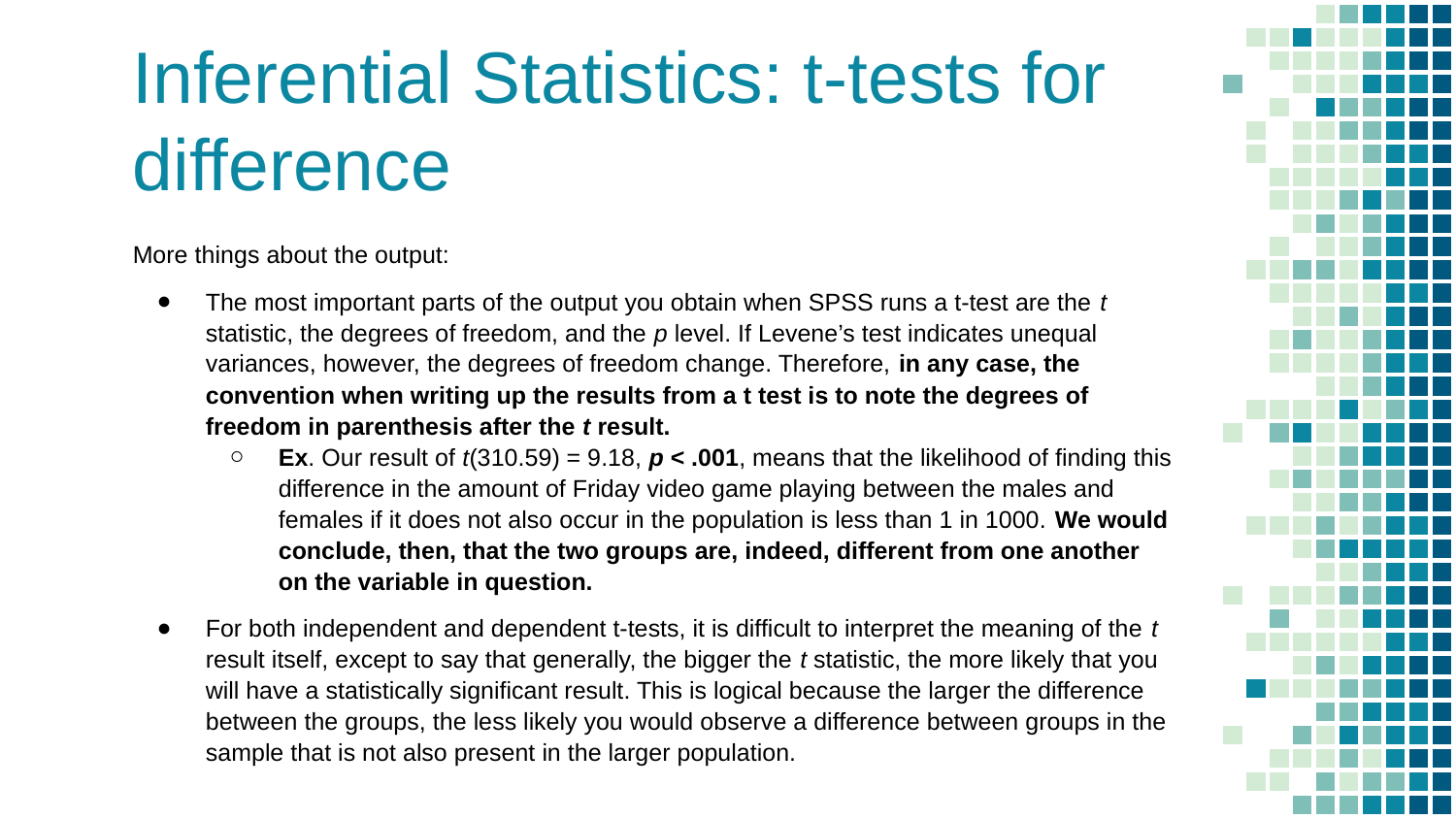

# Inferential Statistics: t-tests for difference

More things about the output:
The most important parts of the output you obtain when SPSS runs a t-test are the t statistic, the degrees of freedom, and the p level. If Levene’s test indicates unequal variances, however, the degrees of freedom change. Therefore, in any case, the convention when writing up the results from a t test is to note the degrees of freedom in parenthesis after the t result.
Ex. Our result of t(310.59) = 9.18, p < .001, means that the likelihood of finding this difference in the amount of Friday video game playing between the males and females if it does not also occur in the population is less than 1 in 1000. We would conclude, then, that the two groups are, indeed, different from one another on the variable in question.
For both independent and dependent t-tests, it is difficult to interpret the meaning of the t result itself, except to say that generally, the bigger the t statistic, the more likely that you will have a statistically significant result. This is logical because the larger the difference between the groups, the less likely you would observe a difference between groups in the sample that is not also present in the larger population.